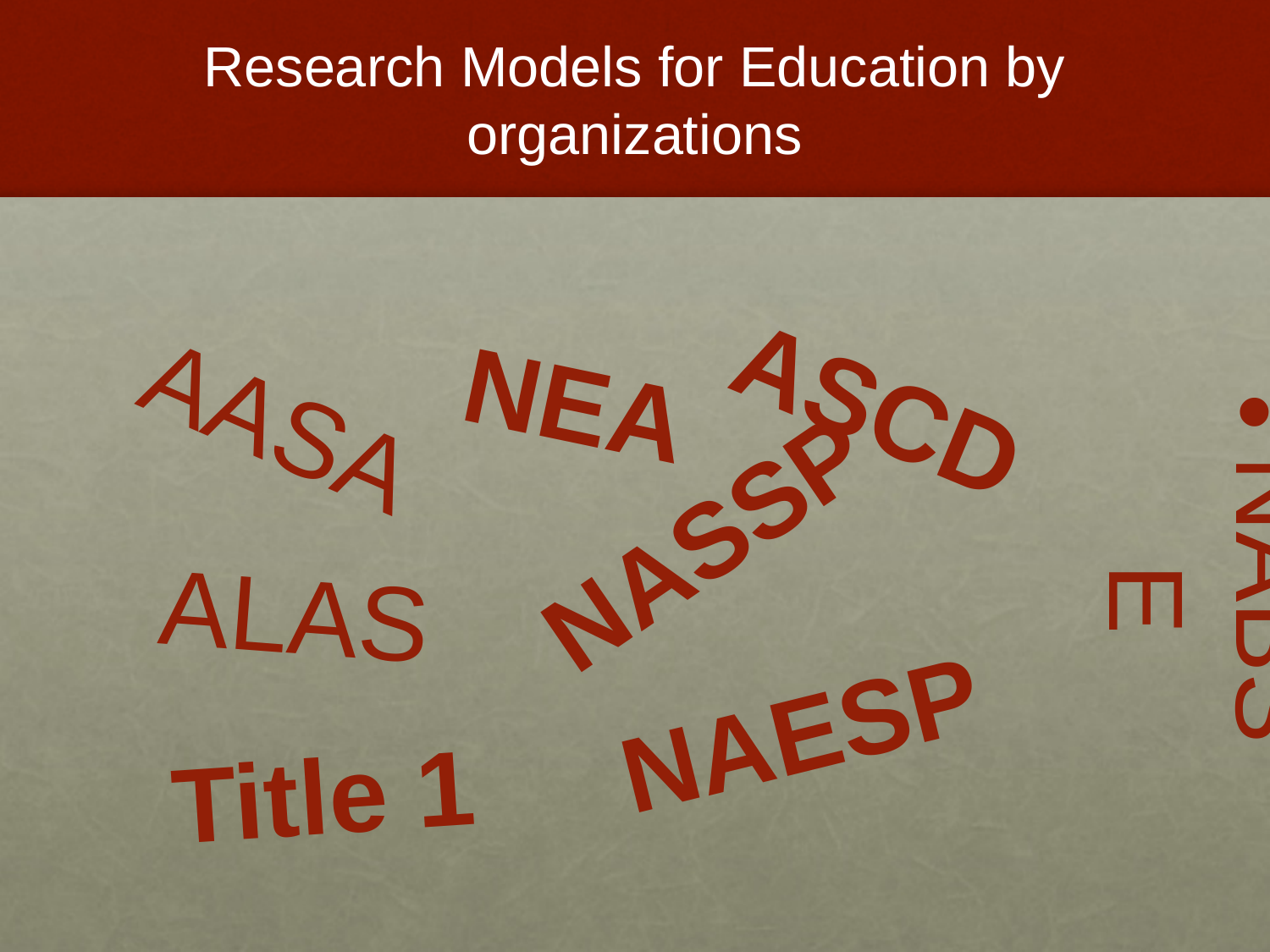

# Research Models for Education by organizations
ASCD
NEA
AASA
NASSP
NABSE
ALAS
NAESP
Title 1